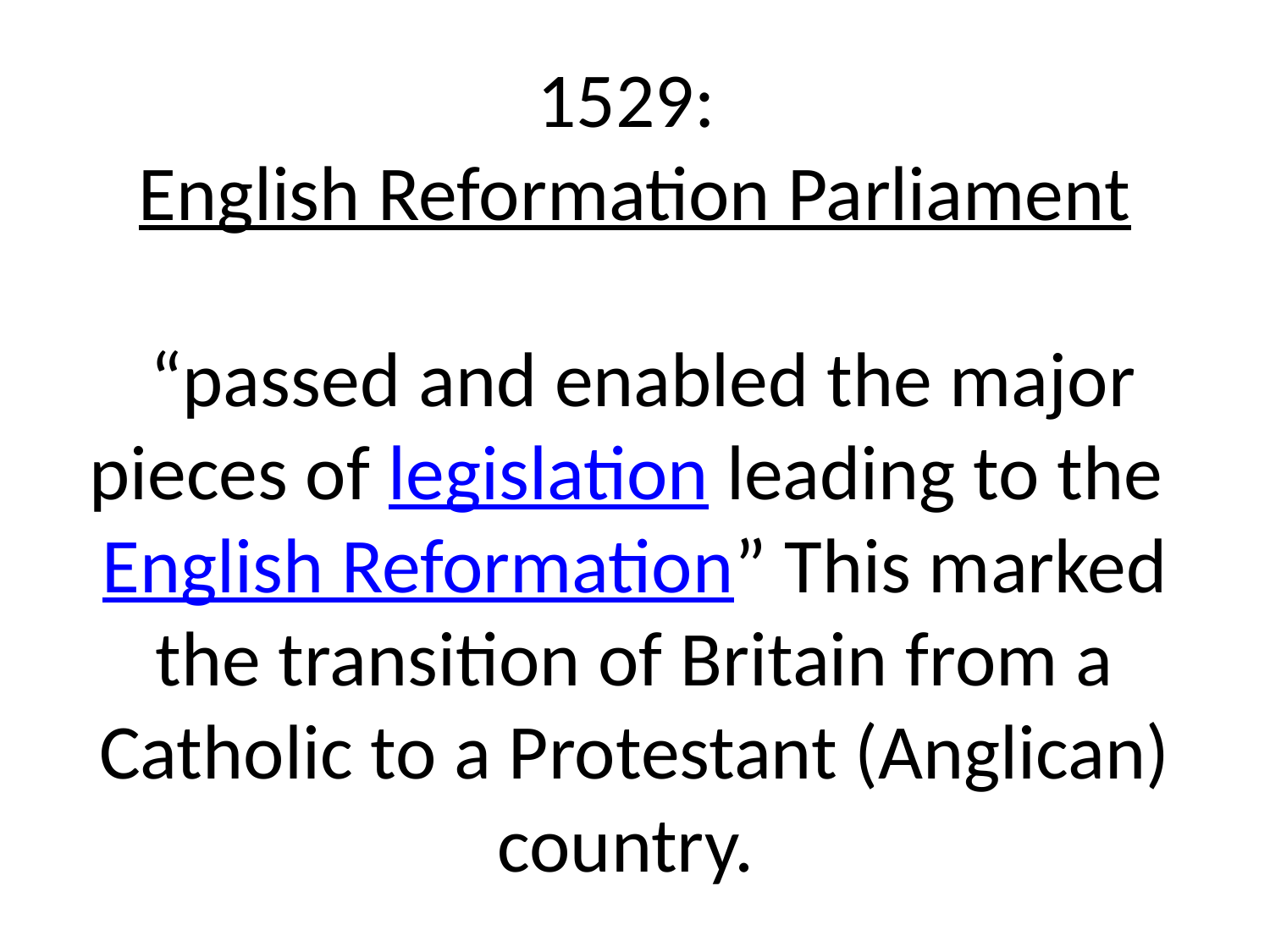

# 1529: English Reformation Parliament “passed and enabled the major pieces of legislation leading to the English Reformation” This marked the transition of Britain from a Catholic to a Protestant (Anglican) country.